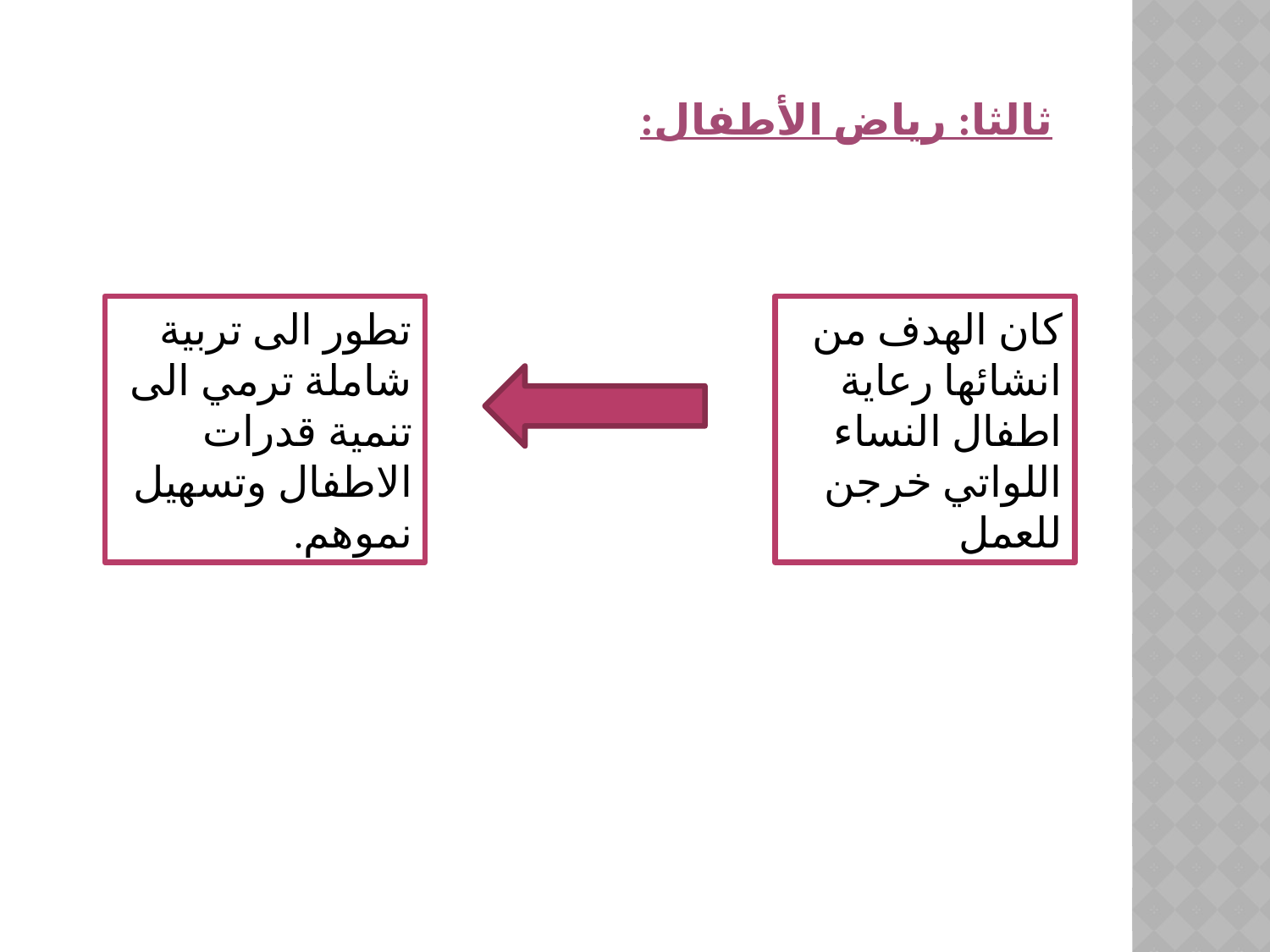

ثالثا: رياض الأطفال:

تطور الى تربية شاملة ترمي الى تنمية قدرات الاطفال وتسهيل نموهم.
كان الهدف من انشائها رعاية اطفال النساء اللواتي خرجن للعمل